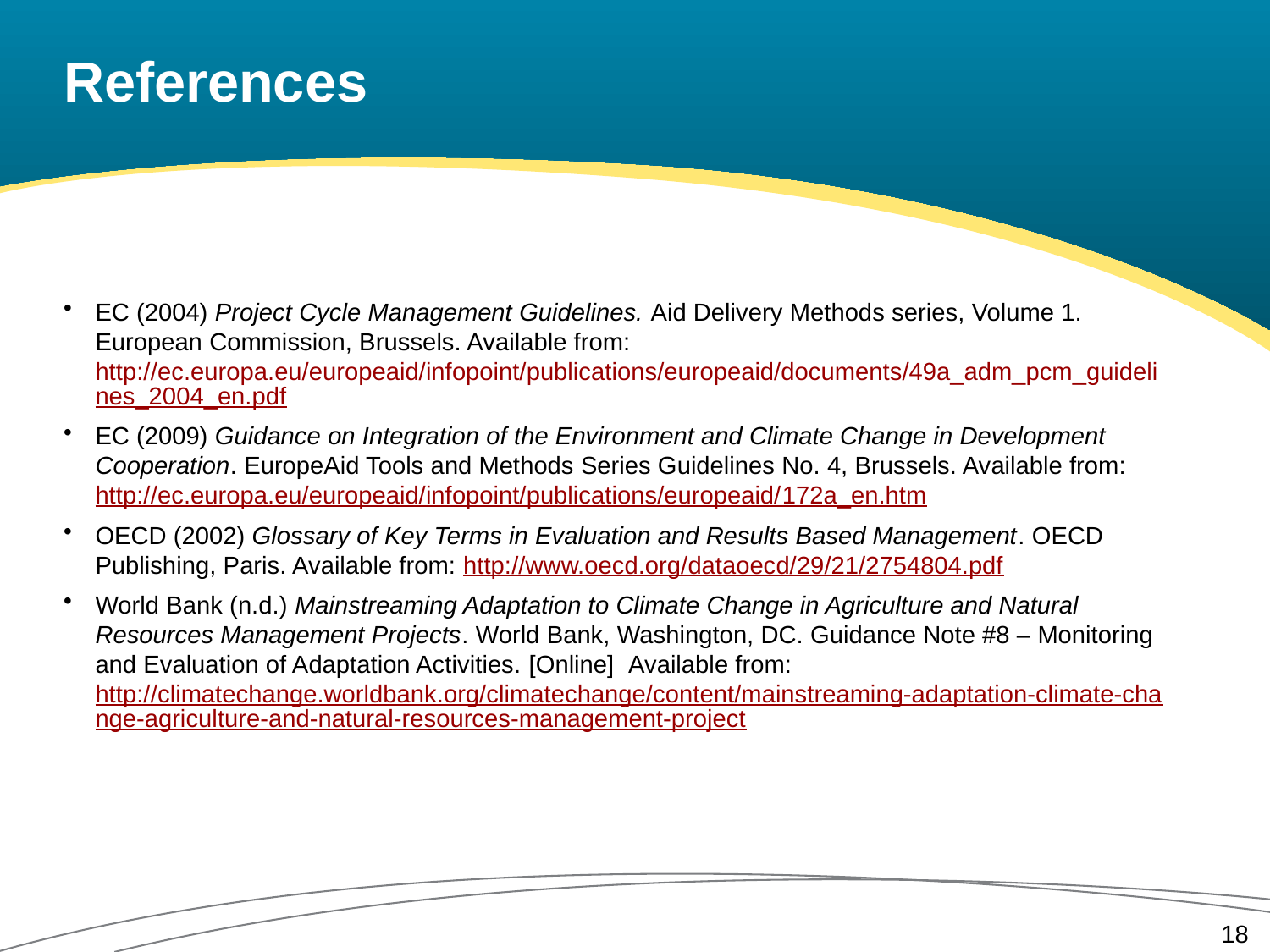

# References
EC (2004) Project Cycle Management Guidelines. Aid Delivery Methods series, Volume 1. European Commission, Brussels. Available from: http://ec.europa.eu/europeaid/infopoint/publications/europeaid/documents/49a_adm_pcm_guidelines_2004_en.pdf
EC (2009) Guidance on Integration of the Environment and Climate Change in Development Cooperation. EuropeAid Tools and Methods Series Guidelines No. 4, Brussels. Available from: http://ec.europa.eu/europeaid/infopoint/publications/europeaid/172a_en.htm
OECD (2002) Glossary of Key Terms in Evaluation and Results Based Management. OECD Publishing, Paris. Available from: http://www.oecd.org/dataoecd/29/21/2754804.pdf
World Bank (n.d.) Mainstreaming Adaptation to Climate Change in Agriculture and Natural Resources Management Projects. World Bank, Washington, DC. Guidance Note #8 – Monitoring and Evaluation of Adaptation Activities. [Online]  Available from: http://climatechange.worldbank.org/climatechange/content/mainstreaming-adaptation-climate-change-agriculture-and-natural-resources-management-project
18